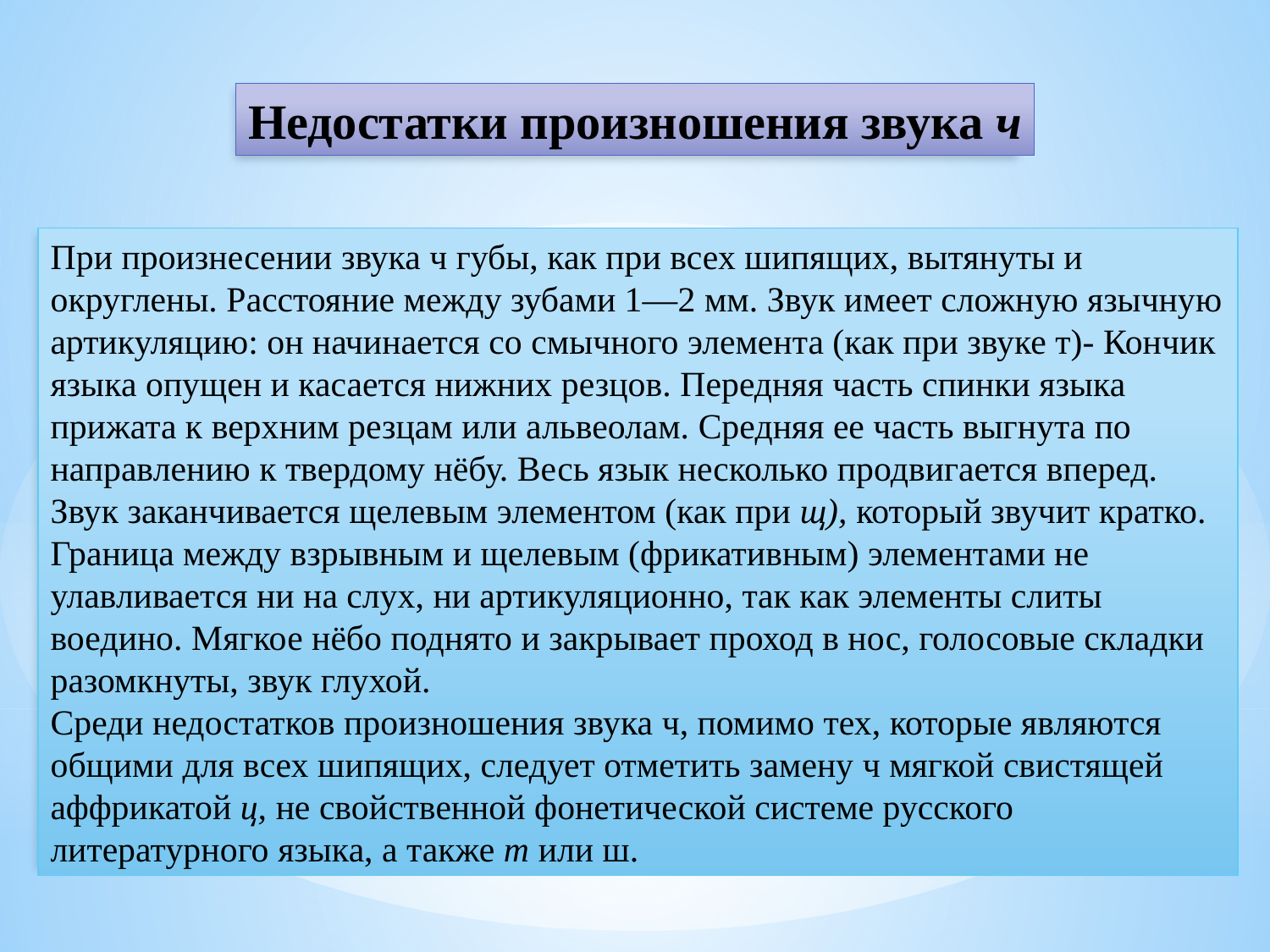

Недостатки произношения звука ч
При произнесении звука ч губы, как при всех шипящих, вытянуты и округлены. Расстояние между зубами 1—2 мм. Звук имеет сложную язычную артикуляцию: он начинается со смычного элемента (как при звуке т)- Кончик языка опущен и касается нижних резцов. Передняя часть спинки языка прижата к верхним резцам или альвеолам. Средняя ее часть выгнута по направлению к твердому нёбу. Весь язык несколько продвигается вперед. Звук заканчивается щелевым элементом (как при щ), который звучит кратко. Граница между взрывным и щелевым (фрикативным) элементами не улавливается ни на слух, ни артикуляционно, так как элементы слиты воедино. Мягкое нёбо поднято и закрывает проход в нос, голосовые складки разомкнуты, звук глухой.
Среди недостатков произношения звука ч, помимо тех, которые являются общими для всех шипящих, следует отметить замену ч мягкой свистящей аффрикатой ц, не свойственной фонетической системе русского литературного языка, а также т или ш.